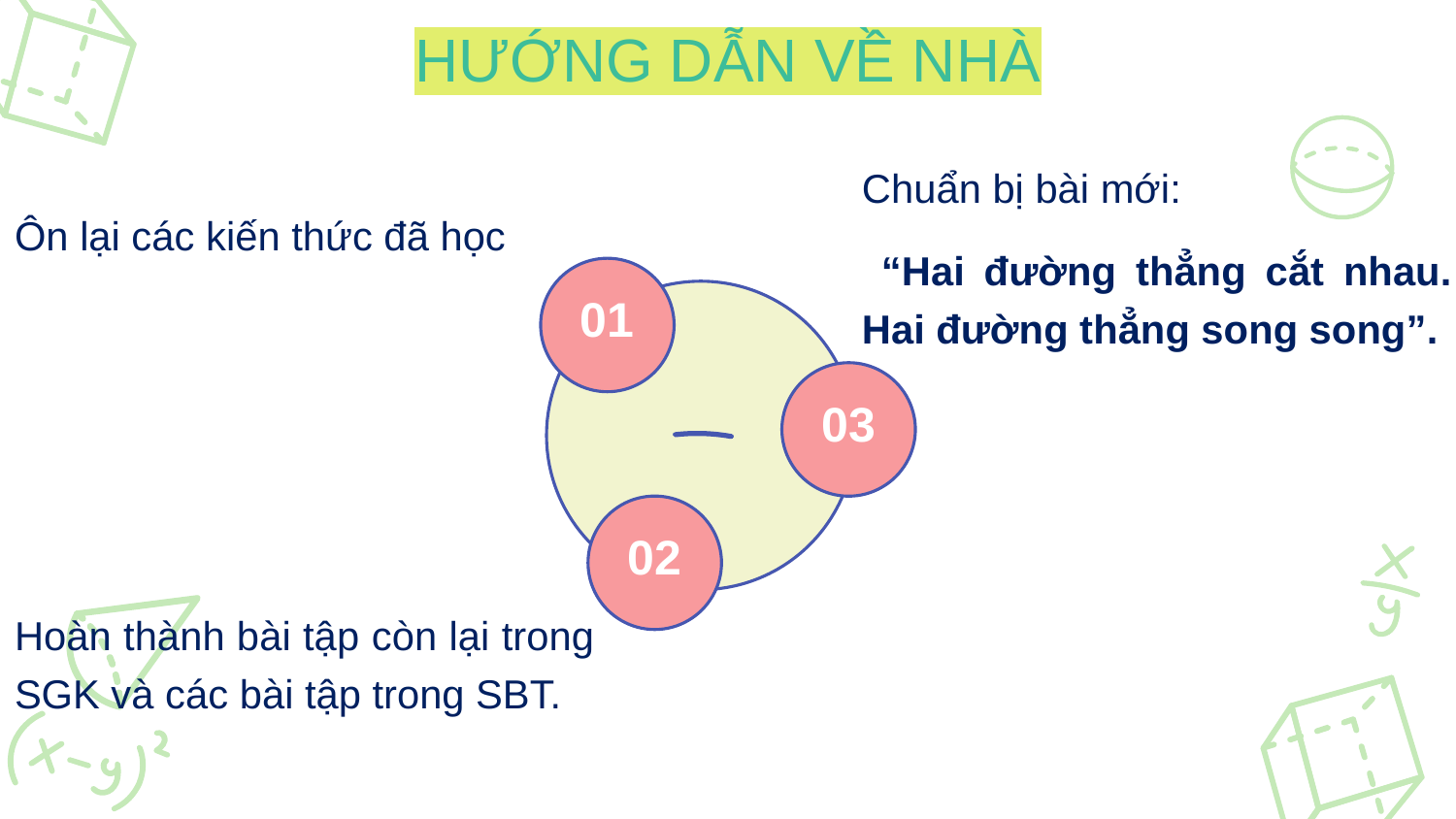

# HƯỚNG DẪN VỀ NHÀ
Chuẩn bị bài mới:
 “Hai đường thẳng cắt nhau. Hai đường thẳng song song”.
Ôn lại các kiến thức đã học
01

03

02
Hoàn thành bài tập còn lại trong SGK và các bài tập trong SBT.